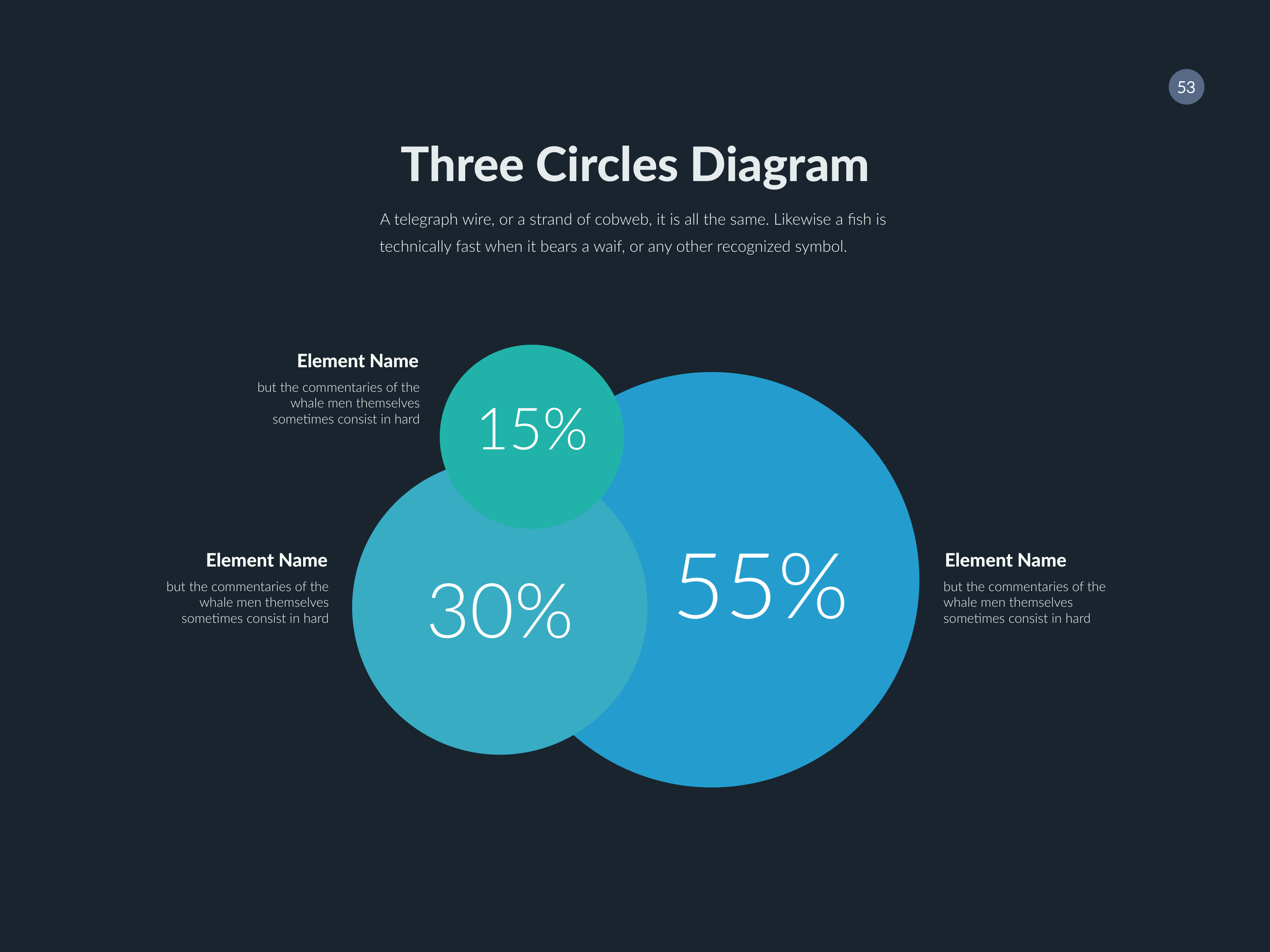

Three Circles Diagram
A telegraph wire, or a strand of cobweb, it is all the same. Likewise a fish is technically fast when it bears a waif, or any other recognized symbol.

Element Name
but the commentaries of the whale men themselves sometimes consist in hard
15%
55%
Element Name
Element Name
30%
but the commentaries of the whale men themselves sometimes consist in hard
but the commentaries of the whale men themselves sometimes consist in hard